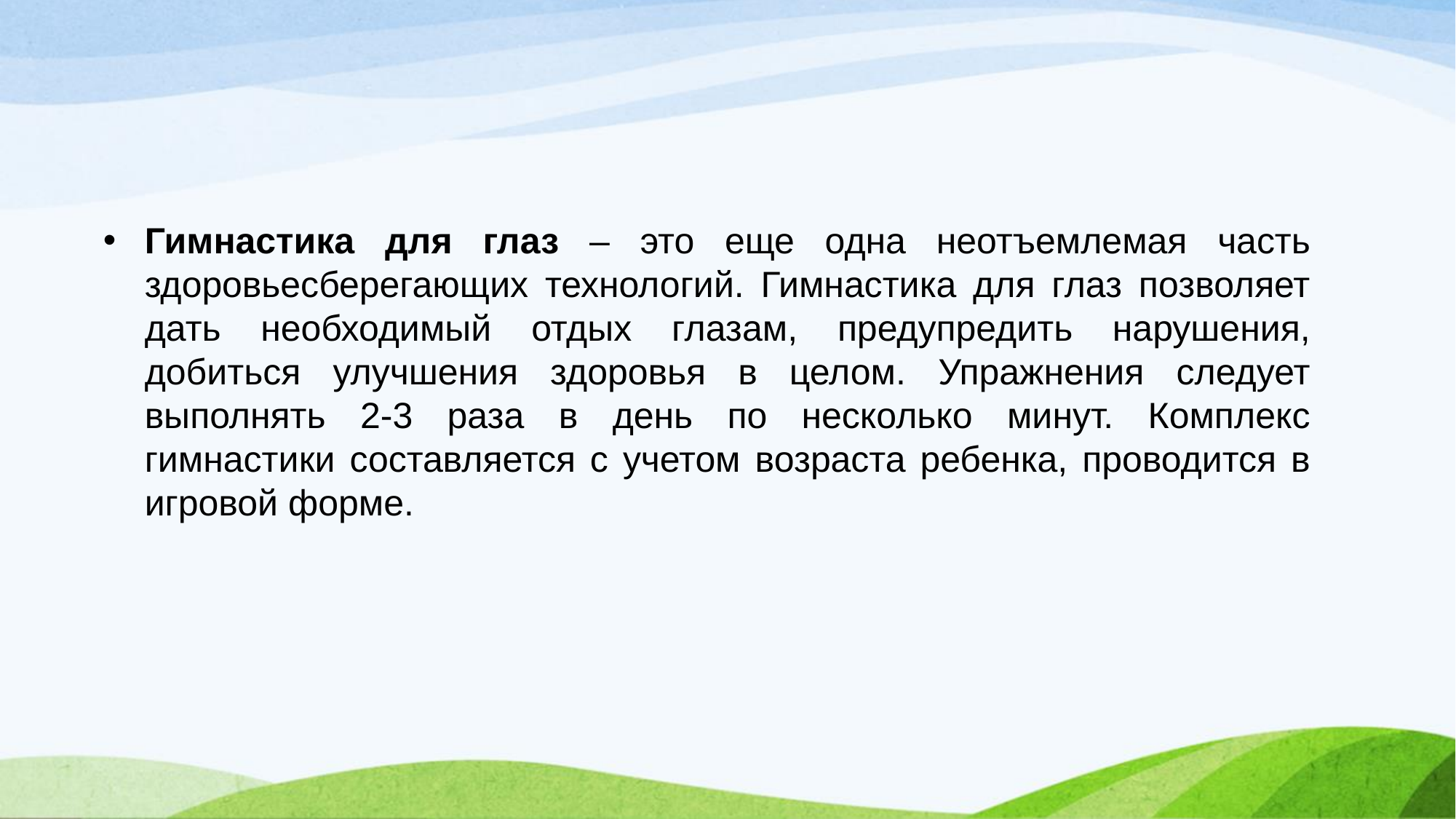

Гимнастика для глаз – это еще одна неотъемлемая часть здоровьесберегающих технологий. Гимнастика для глаз позволяет дать необходимый отдых глазам, предупредить нарушения, добиться улучшения здоровья в целом. Упражнения следует выполнять 2-3 раза в день по несколько минут. Комплекс гимнастики составляется с учетом возраста ребенка, проводится в игровой форме.